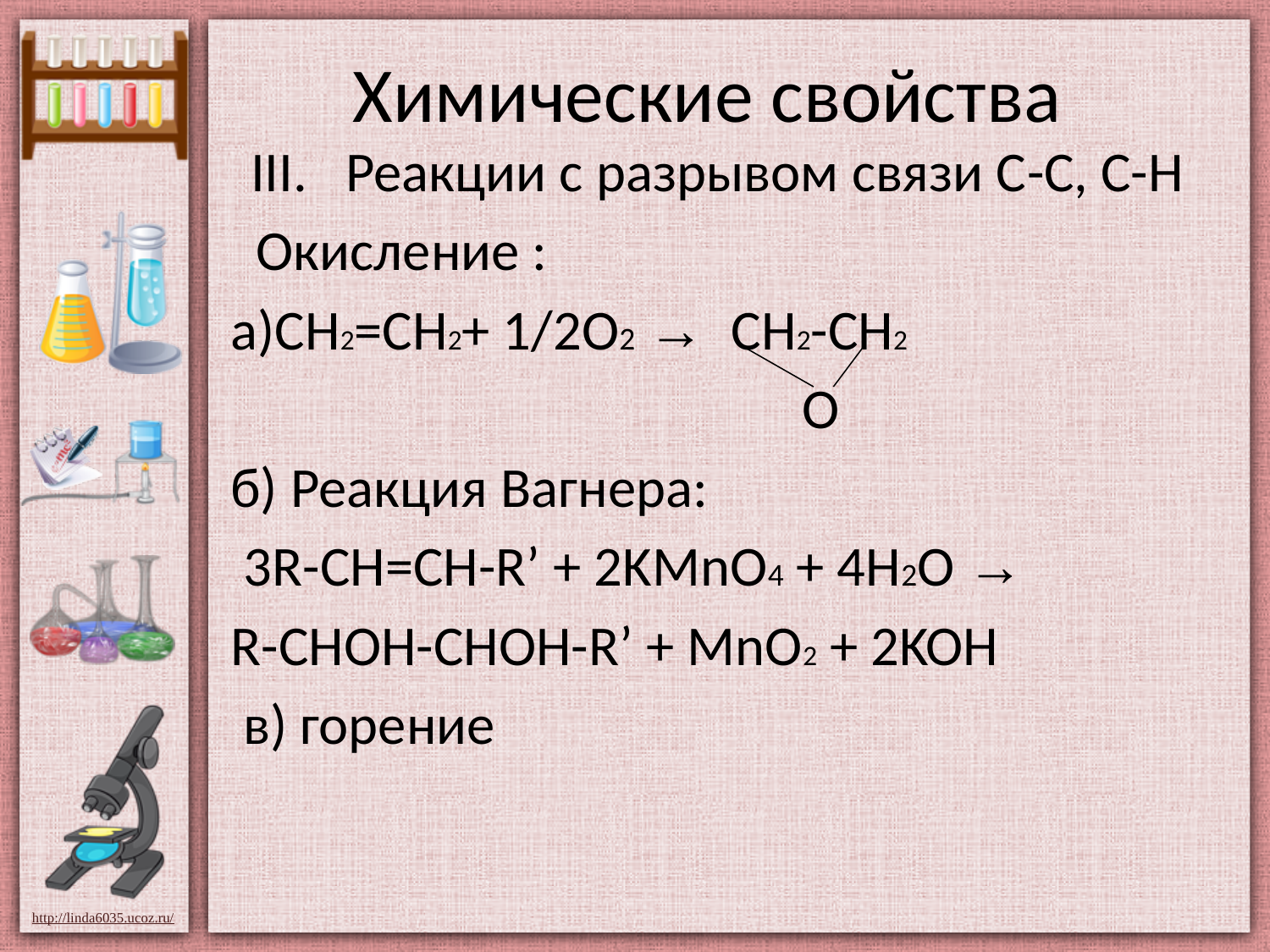

# Химические свойства
III.   Реакции с разрывом связи С-С, C-H
  Окисление :
а)CH2=CH2+ 1/2О2 →  CH2-CH2
                                             О
б) Реакция Вагнера:
 3R-CH=CH-R’ + 2KMnO4 + 4H2O →
R-CHOH-CHOH-R’ + MnO2 + 2KOH
 в) горение